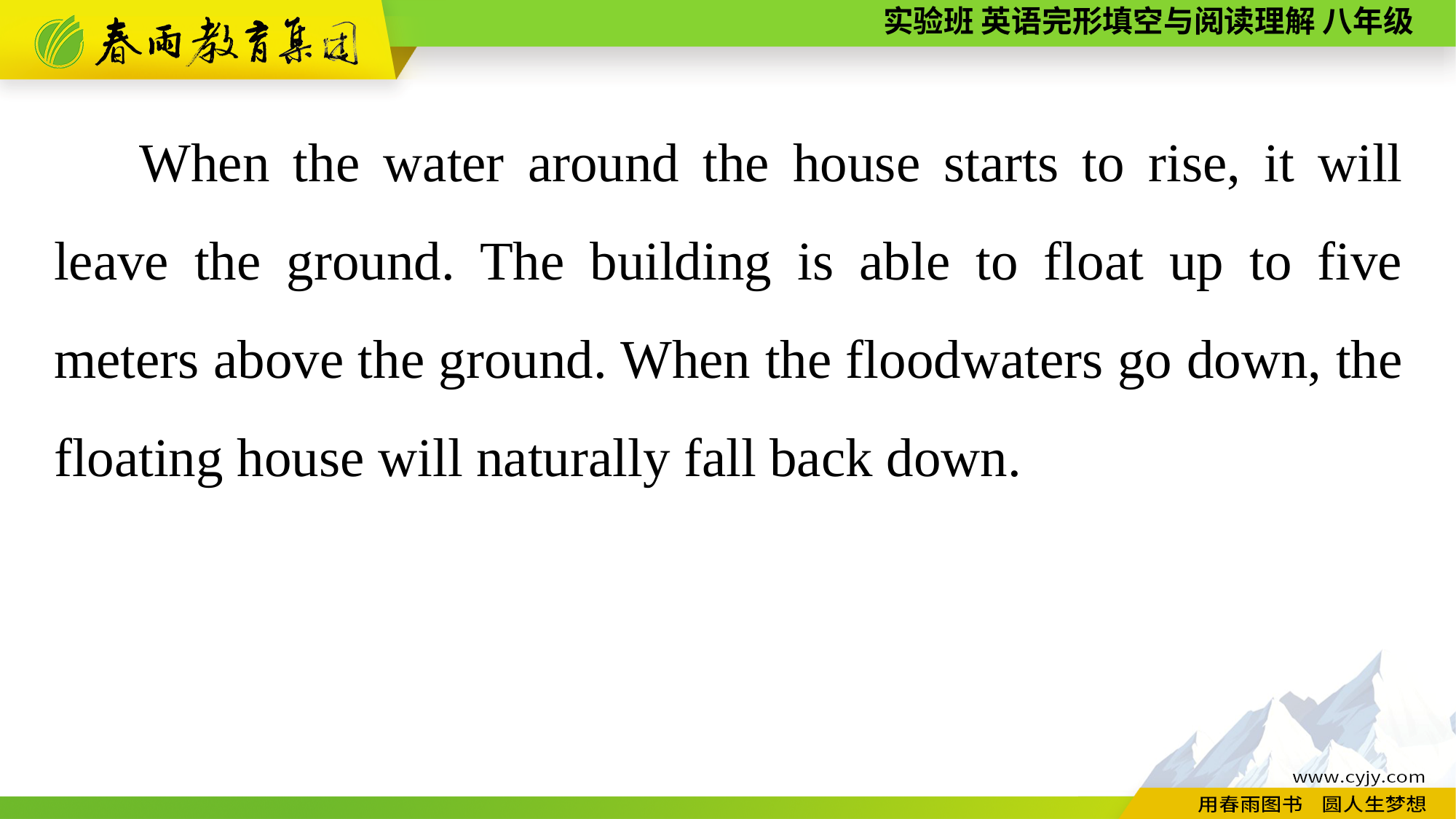

When the water around the house starts to rise, it will leave the ground. The building is able to float up to five meters above the ground. When the floodwaters go down, the floating house will naturally fall back down.